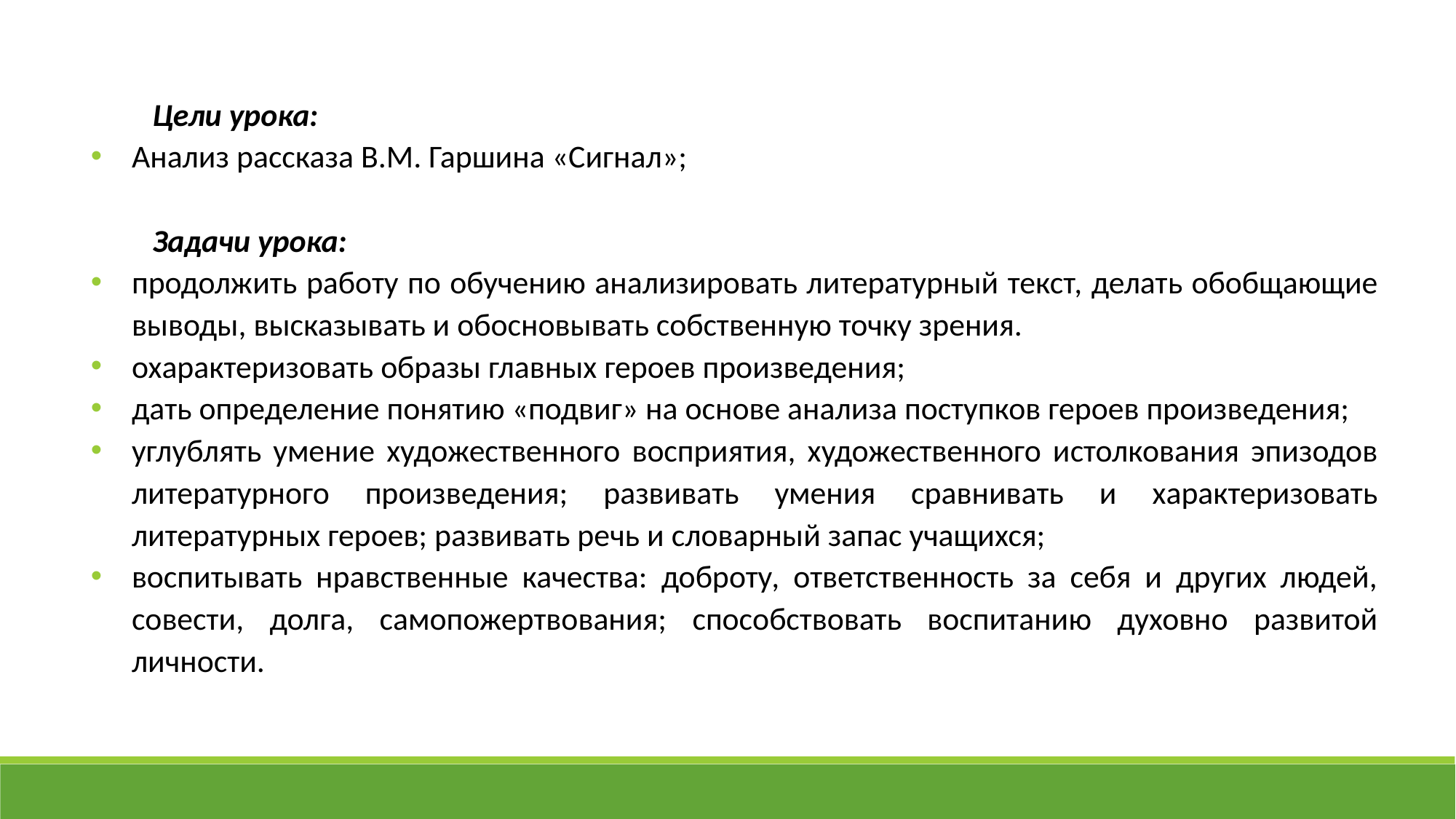

Цели урока:
Анализ рассказа В.М. Гаршина «Сигнал»;

Задачи урока:
продолжить работу по обучению анализировать литературный текст, делать обобщающие выводы, высказывать и обосновывать собственную точку зрения.
охарактеризовать образы главных героев произведения;
дать определение понятию «подвиг» на основе анализа поступков героев произведения;
углублять умение художественного восприятия, художественного истолкования эпизодов литературного произведения; развивать умения сравнивать и характеризовать литературных героев; развивать речь и словарный запас учащихся;
воспитывать нравственные качества: доброту, ответственность за себя и других людей, совести, долга, самопожертвования; способствовать воспитанию духовно развитой личности.